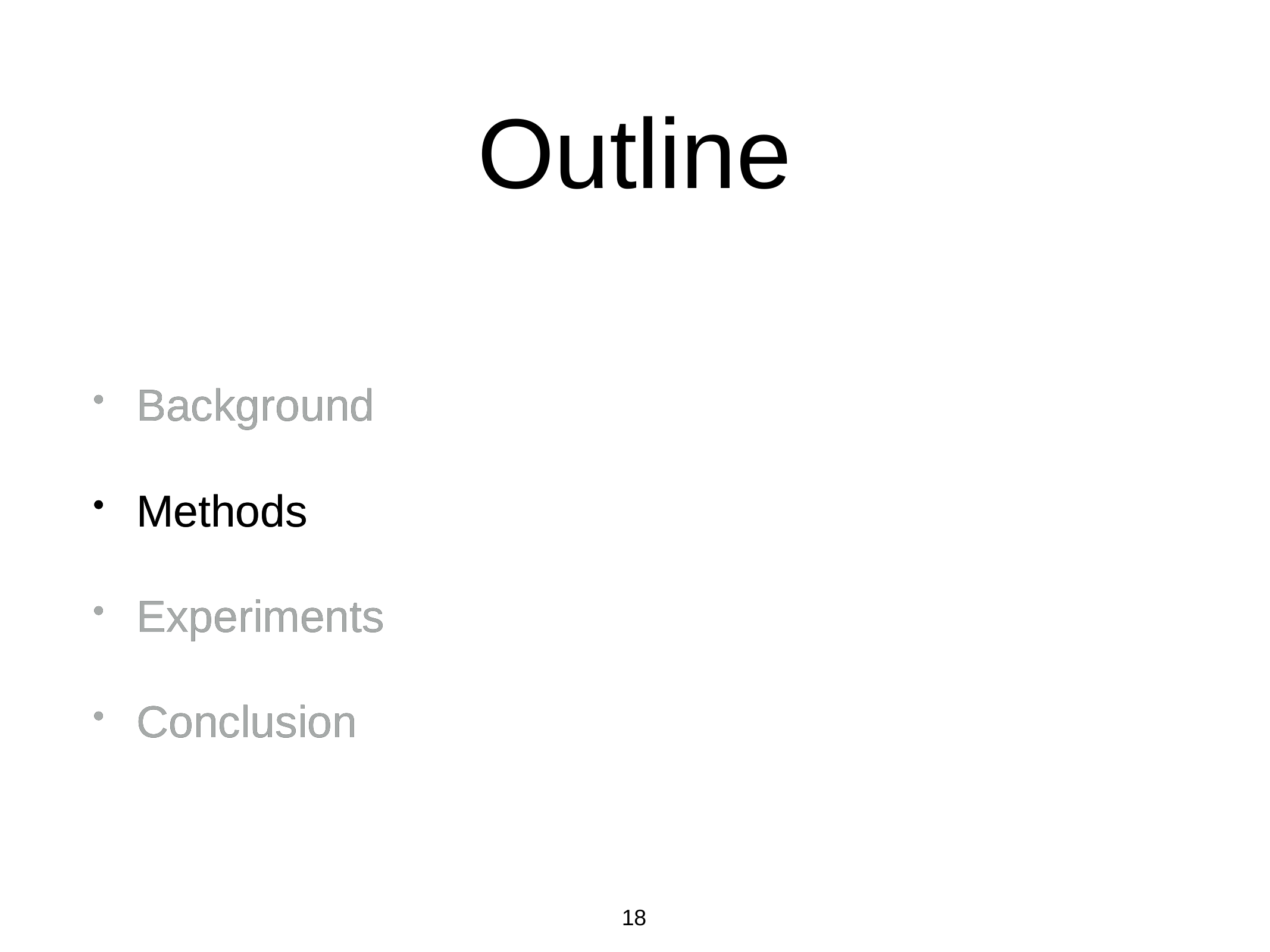

# Outline
Background
Methods
Experiments
Conclusion
Background
Methods
Experiments
Conclusion
18